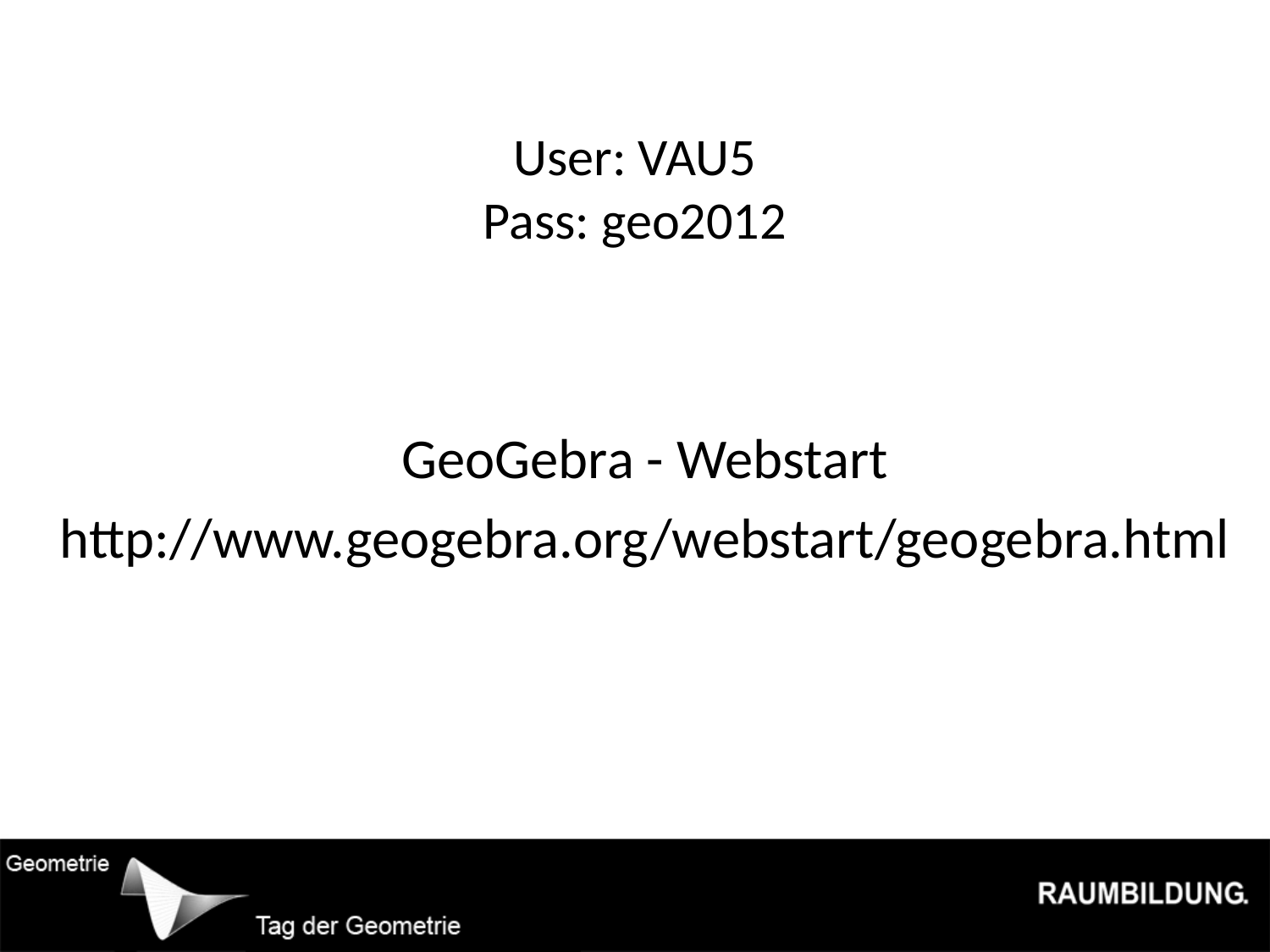

# User: VAU5 Pass: geo2012
GeoGebra - Webstart
http://www.geogebra.org/webstart/geogebra.html